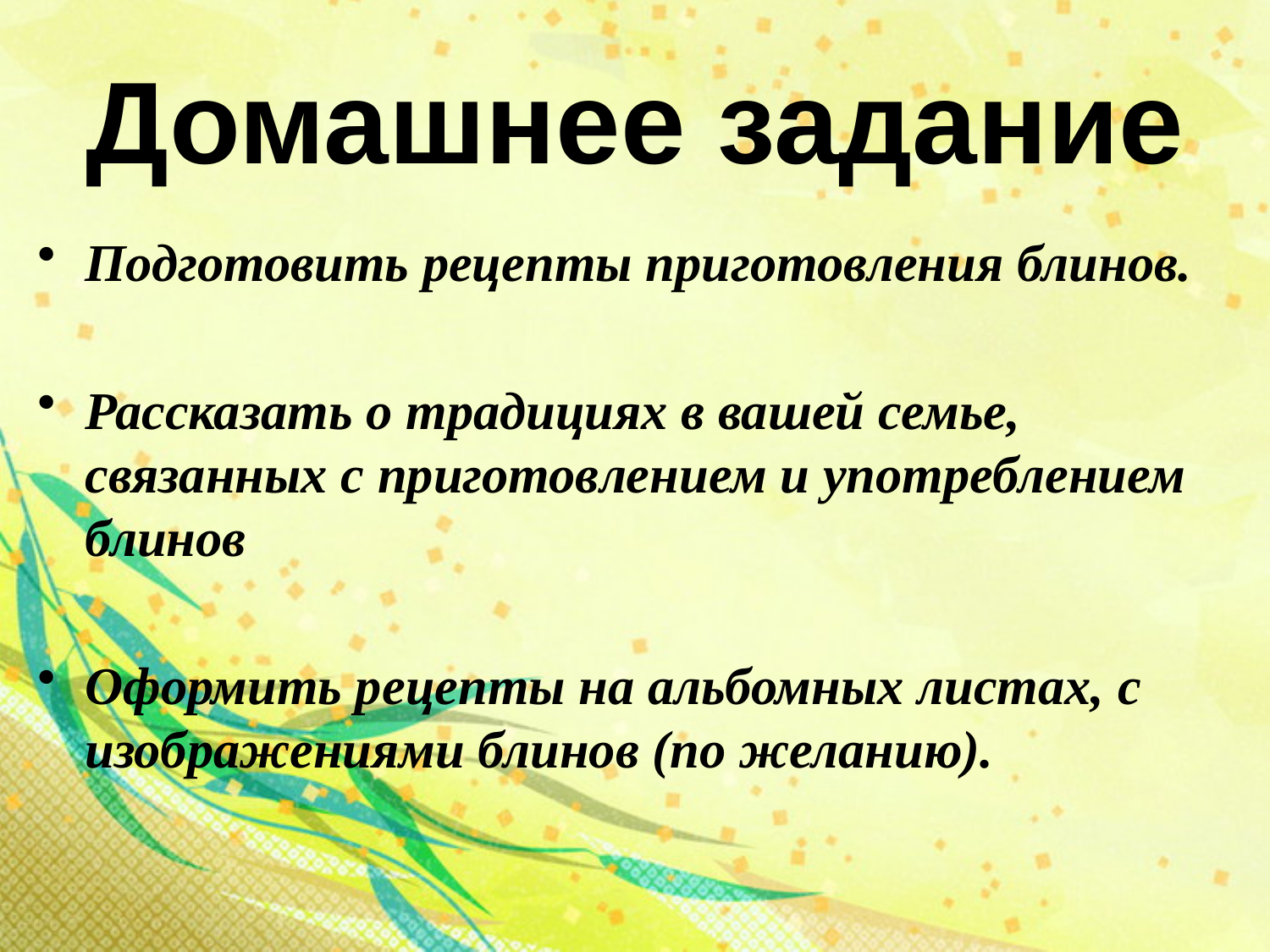

# Домашнее задание
Подготовить рецепты приготовления блинов.

Рассказать о традициях в вашей семье, связанных с приготовлением и употреблением блинов

Оформить рецепты на альбомных листах, с изображениями блинов (по желанию).